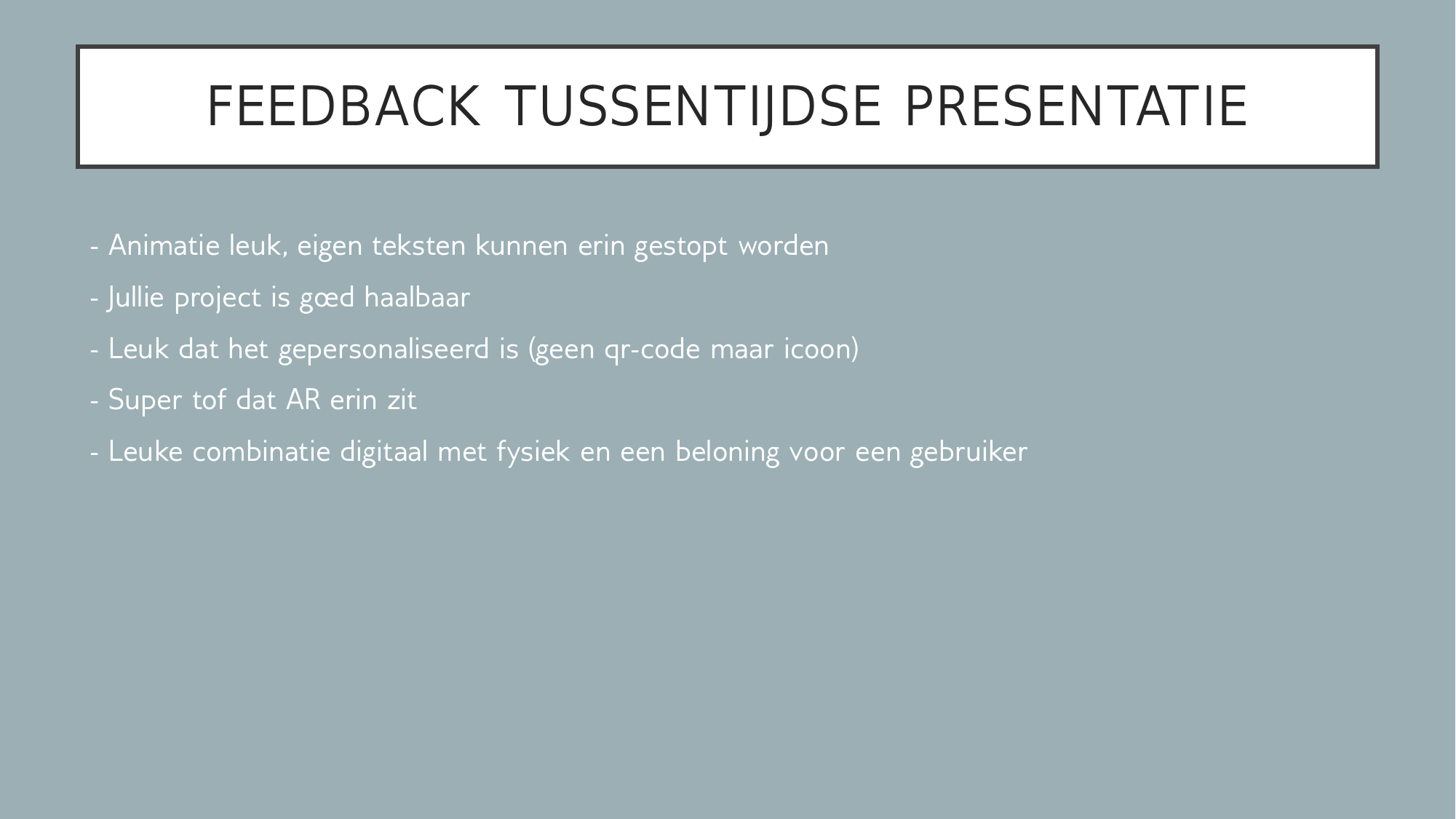

# Feedback tussentijdse presentatie
- Animatie leuk, eigen teksten kunnen erin gestopt worden
- Jullie project is goed haalbaar
- Leuk dat het gepersonaliseerd is (geen qr-code maar icoon)
- Super tof dat AR erin zit
- Leuke combinatie digitaal met fysiek en een beloning voor een gebruiker